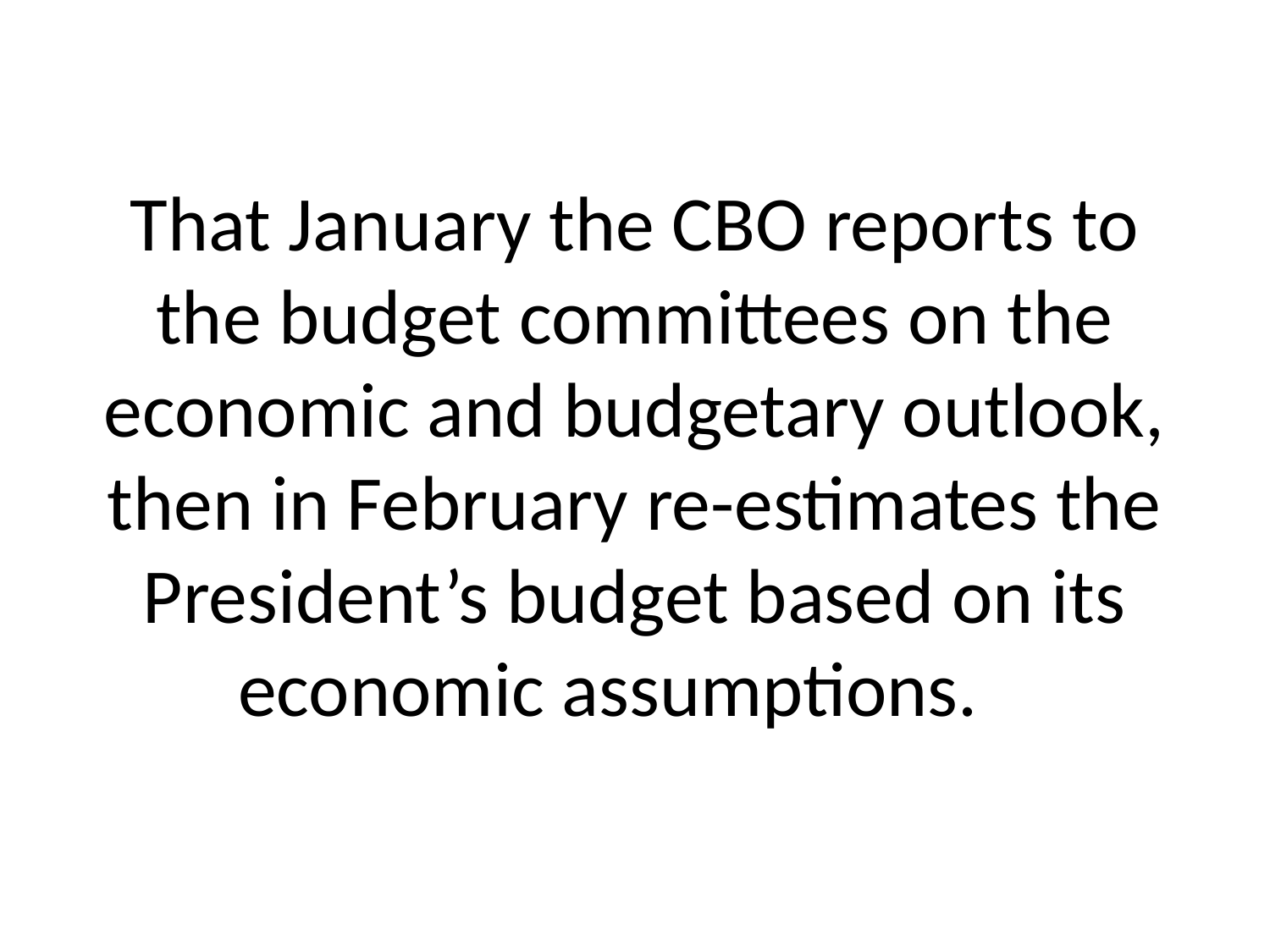

# That January the CBO reports to the budget committees on the economic and budgetary outlook, then in February re-estimates the President’s budget based on its economic assumptions.